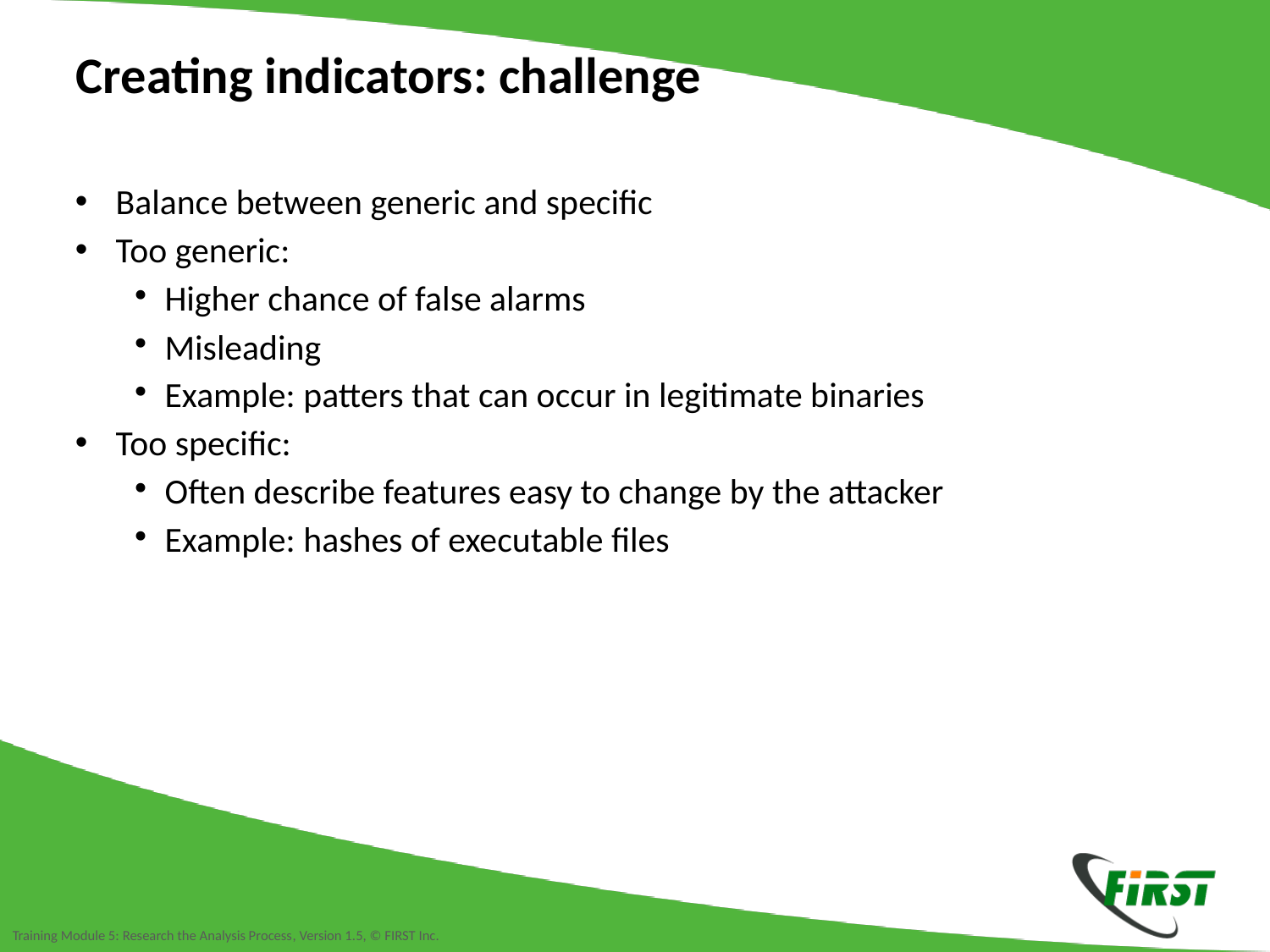

Creating indicators: challenge
Balance between generic and specific
Too generic:
Higher chance of false alarms
Misleading
Example: patters that can occur in legitimate binaries
Too specific:
Often describe features easy to change by the attacker
Example: hashes of executable files